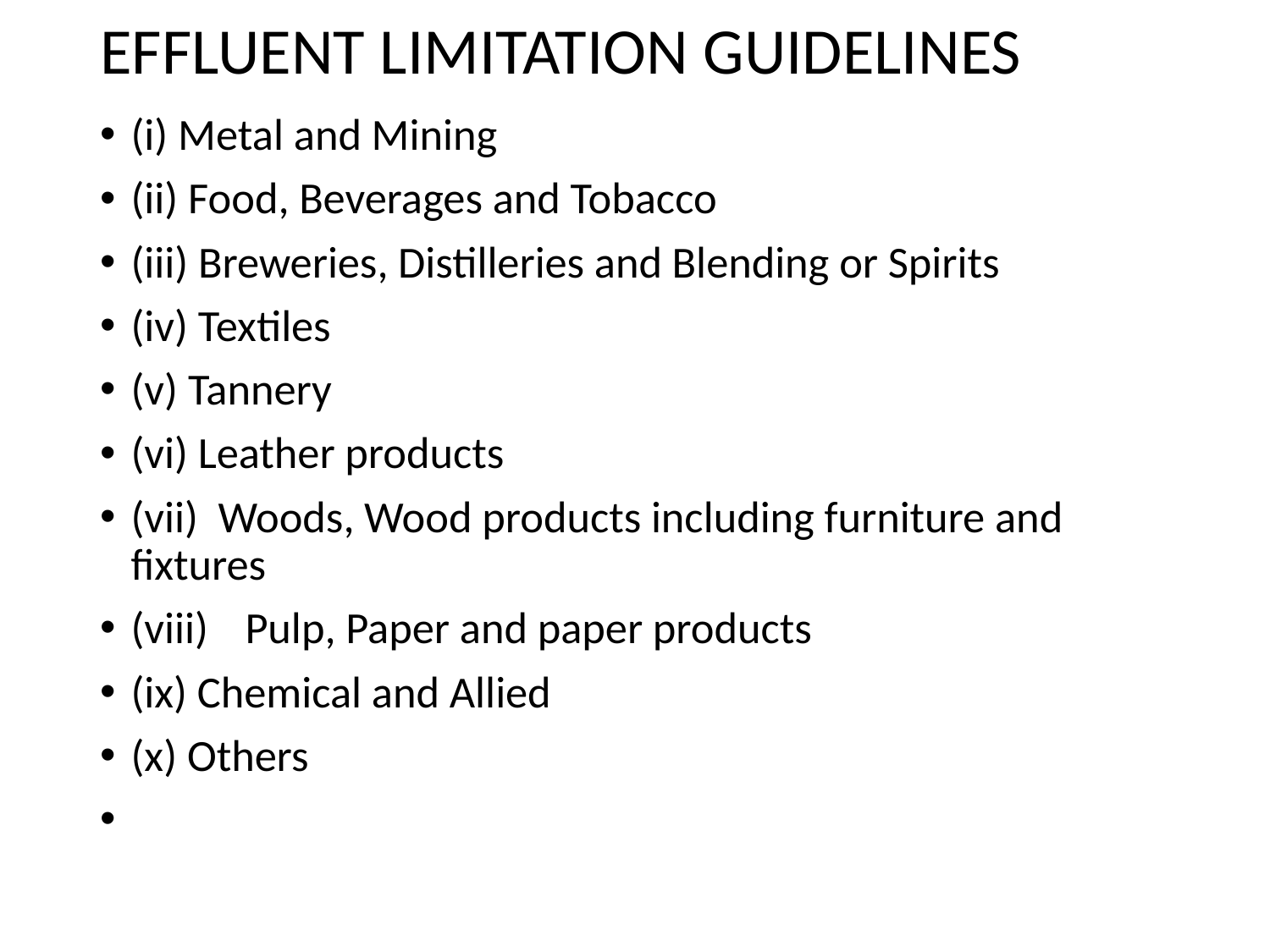

# EFFLUENT LIMITATION GUIDELINES
(i) Metal and Mining
(ii) Food, Beverages and Tobacco
(iii) Breweries, Distilleries and Blending or Spirits
(iv) Textiles
(v) Tannery
(vi) Leather products
(vii)  Woods, Wood products including furniture and fixtures
(viii)	Pulp, Paper and paper products
(ix) Chemical and Allied
(x) Others